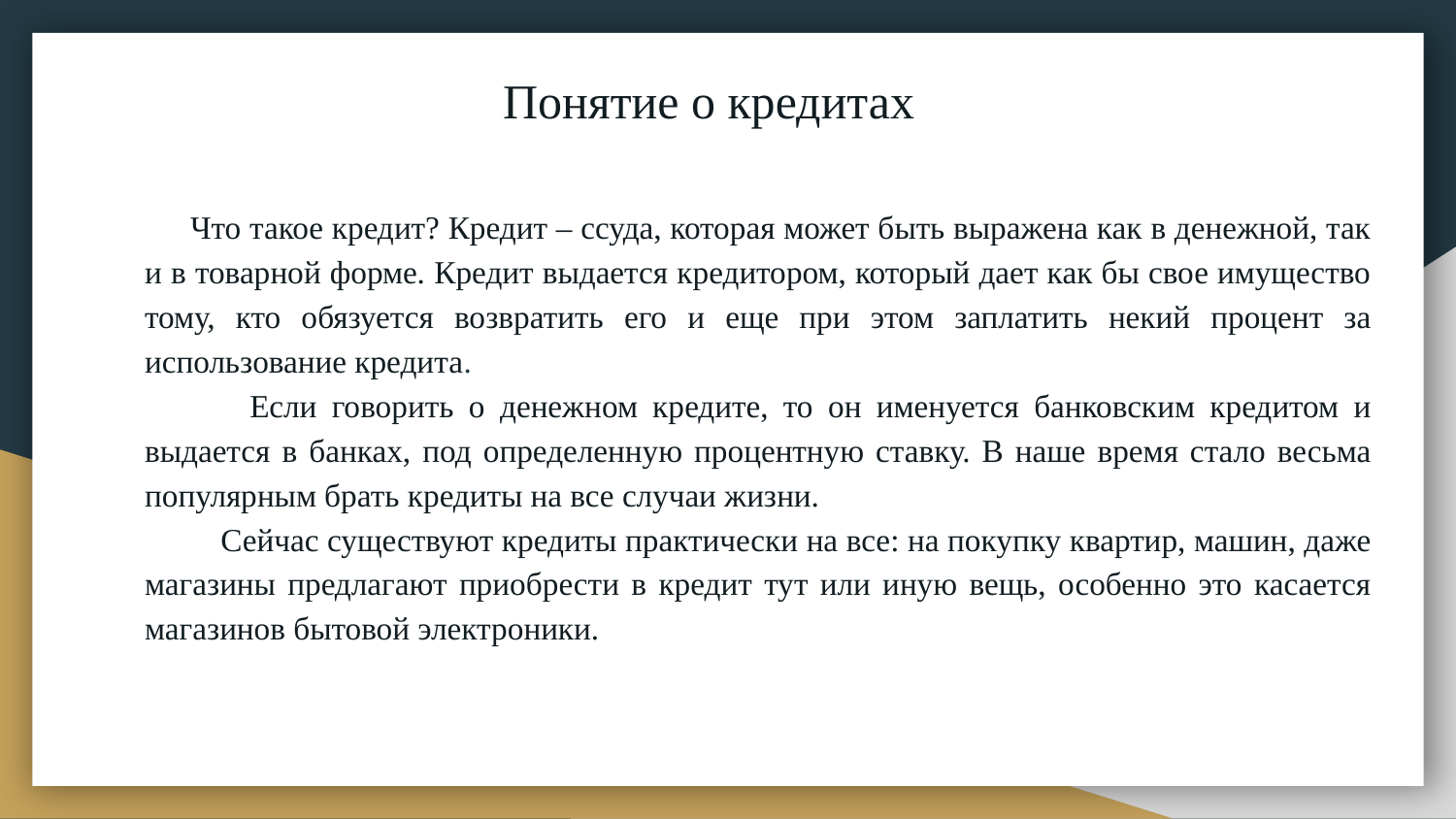

# Понятие о кредитах
      Что такое кредит? Кредит – ссуда, которая может быть выражена как в денежной, так и в товарной форме. Кредит выдается кредитором, который дает как бы свое имущество тому, кто обязуется возвратить его и еще при этом заплатить некий процент за использование кредита.
       Если говорить о денежном кредите, то он именуется банковским кредитом и выдается в банках, под определенную процентную ставку. В наше время стало весьма популярным брать кредиты на все случаи жизни.
         Сейчас существуют кредиты практически на все: на покупку квартир, машин, даже магазины предлагают приобрести в кредит тут или иную вещь, особенно это касается магазинов бытовой электроники.